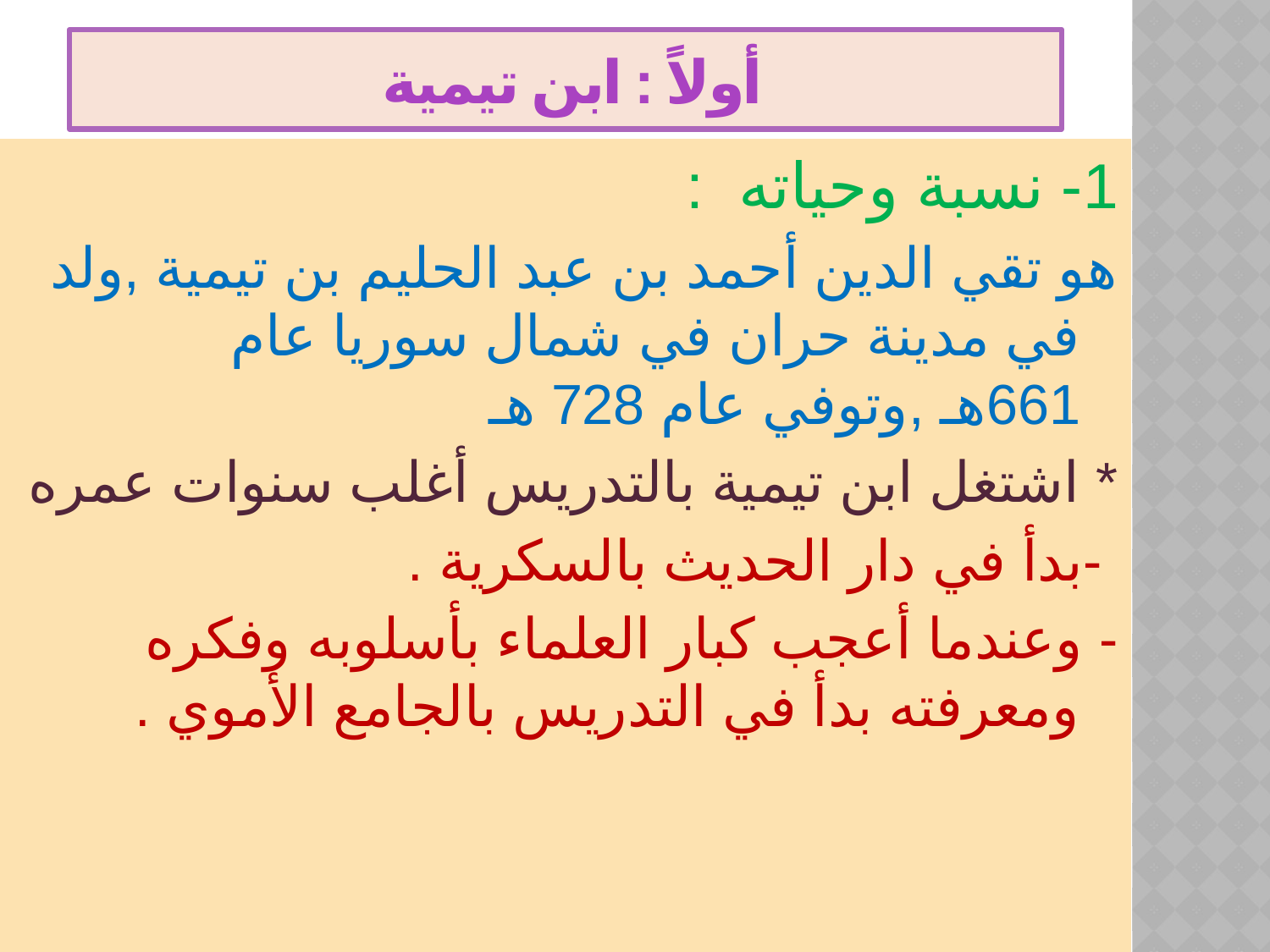

# أولاً : ابن تيمية
1- نسبة وحياته  :
هو تقي الدين أحمد بن عبد الحليم بن تيمية ,ولد في مدينة حران في شمال سوريا عام 661هـ ,وتوفي عام 728 هـ
* اشتغل ابن تيمية بالتدريس أغلب سنوات عمره
 -بدأ في دار الحديث بالسكرية .
- وعندما أعجب كبار العلماء بأسلوبه وفكره ومعرفته بدأ في التدريس بالجامع الأموي .